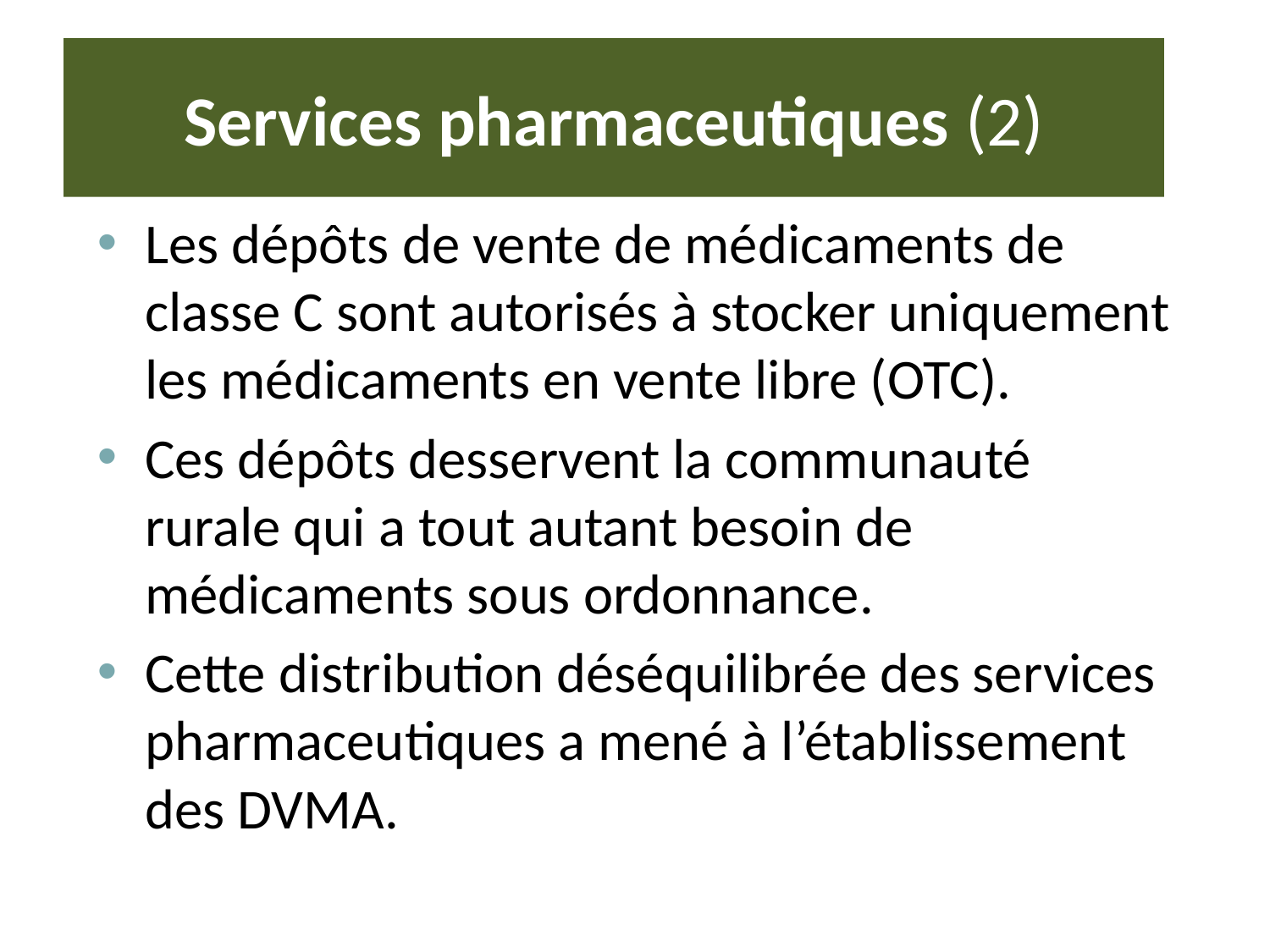

# Services pharmaceutiques (2)
Les dépôts de vente de médicaments de classe C sont autorisés à stocker uniquement les médicaments en vente libre (OTC).
Ces dépôts desservent la communauté rurale qui a tout autant besoin de médicaments sous ordonnance.
Cette distribution déséquilibrée des services pharmaceutiques a mené à l’établissement des DVMA.